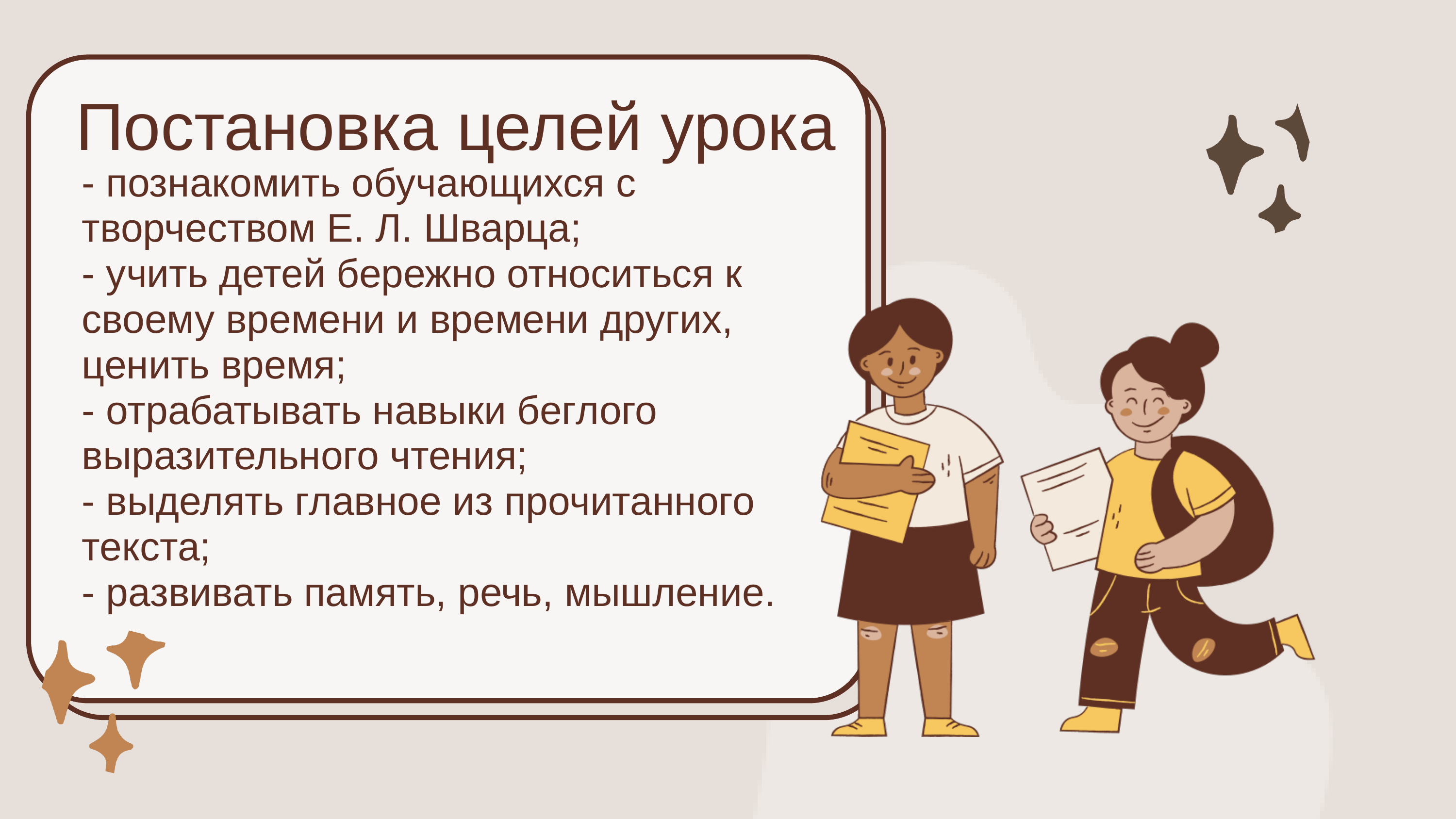

Постановка целей урока

- познакомить обучающихся с творчеством Е. Л. Шварца;
- учить детей бережно относиться к своему времени и времени других,    ценить время;
- отрабатывать навыки беглого выразительного чтения;
- выделять главное из прочитанного текста;
- развивать память, речь, мышление.